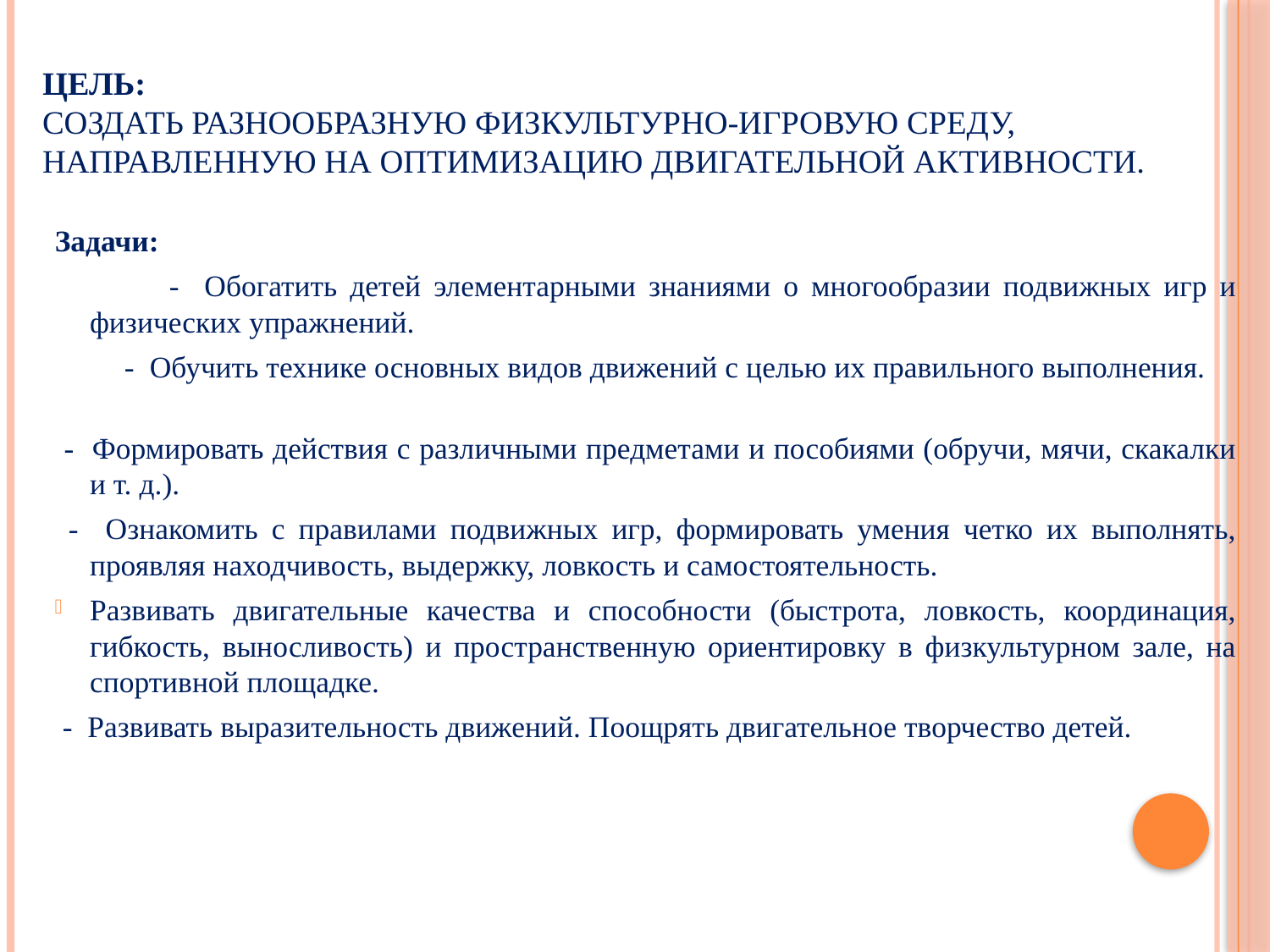

# Цель: Создать разнообразную физкультурно-игровую среду, направленную на оптимизацию двигательной активности.
Задачи:
         -  Обогатить детей элементарными знаниями о многообразии подвижных игр и физических упражнений.
         -  Обучить технике основных видов движений с целью их правильного выполнения.
 -  Формировать действия с различными предметами и пособиями (обручи, мячи, скакалки и т. д.).
 -  Ознакомить с правилами подвижных игр, формировать умения четко их выполнять, проявляя находчивость, выдержку, ловкость и самостоятельность.
Развивать двигательные качества и способности (быстрота, ловкость, координация, гибкость, выносливость) и пространственную ориентировку в физкультурном зале, на спортивной площадке.
 -  Развивать выразительность движений. Поощрять двигательное творчество детей.